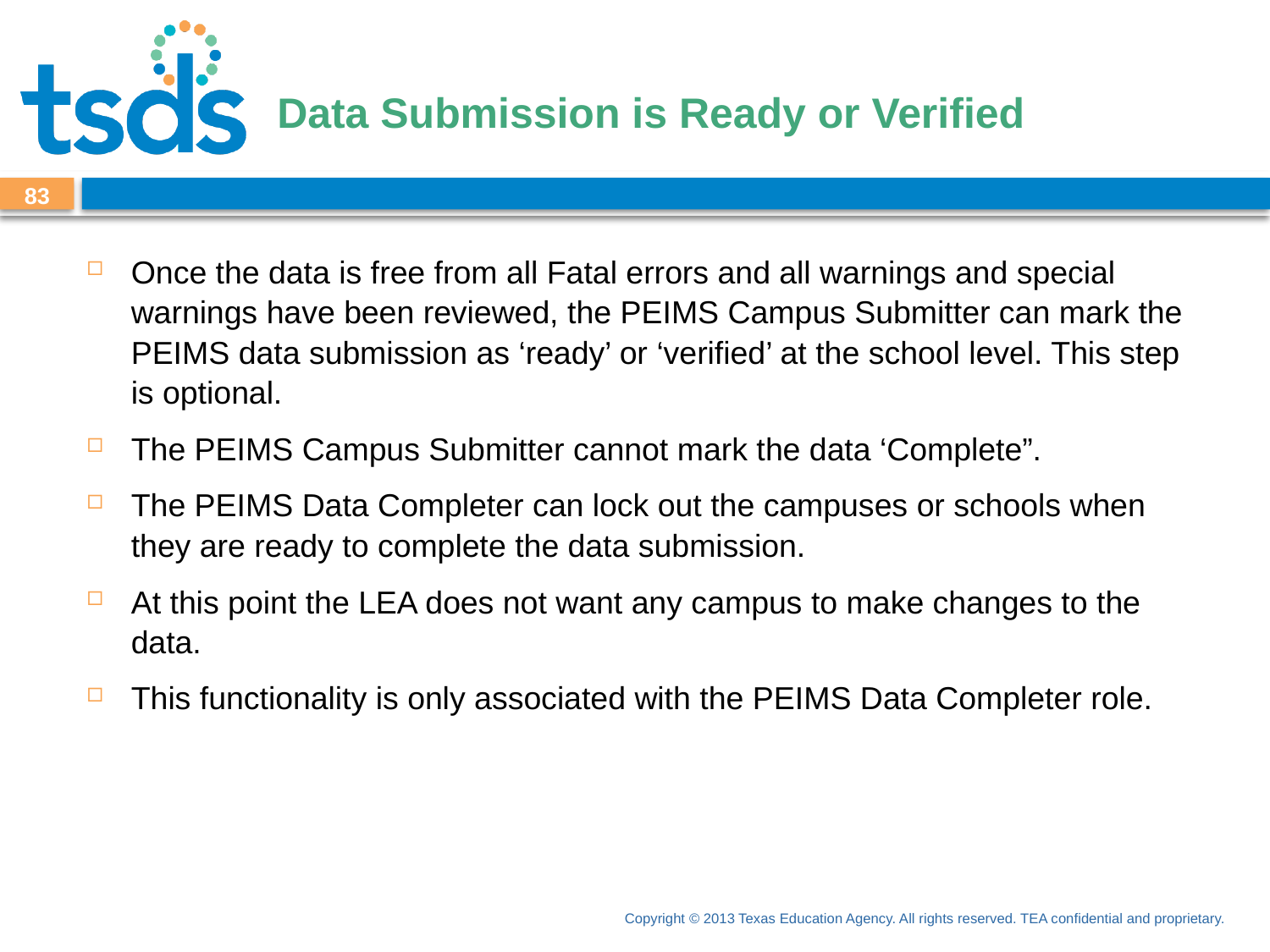

# Data Submission is Ready or Verified
83
Once the data is free from all Fatal errors and all warnings and special warnings have been reviewed, the PEIMS Campus Submitter can mark the PEIMS data submission as ‘ready’ or ‘verified’ at the school level. This step is optional.
The PEIMS Campus Submitter cannot mark the data ‘Complete”.
The PEIMS Data Completer can lock out the campuses or schools when they are ready to complete the data submission.
At this point the LEA does not want any campus to make changes to the data.
This functionality is only associated with the PEIMS Data Completer role.